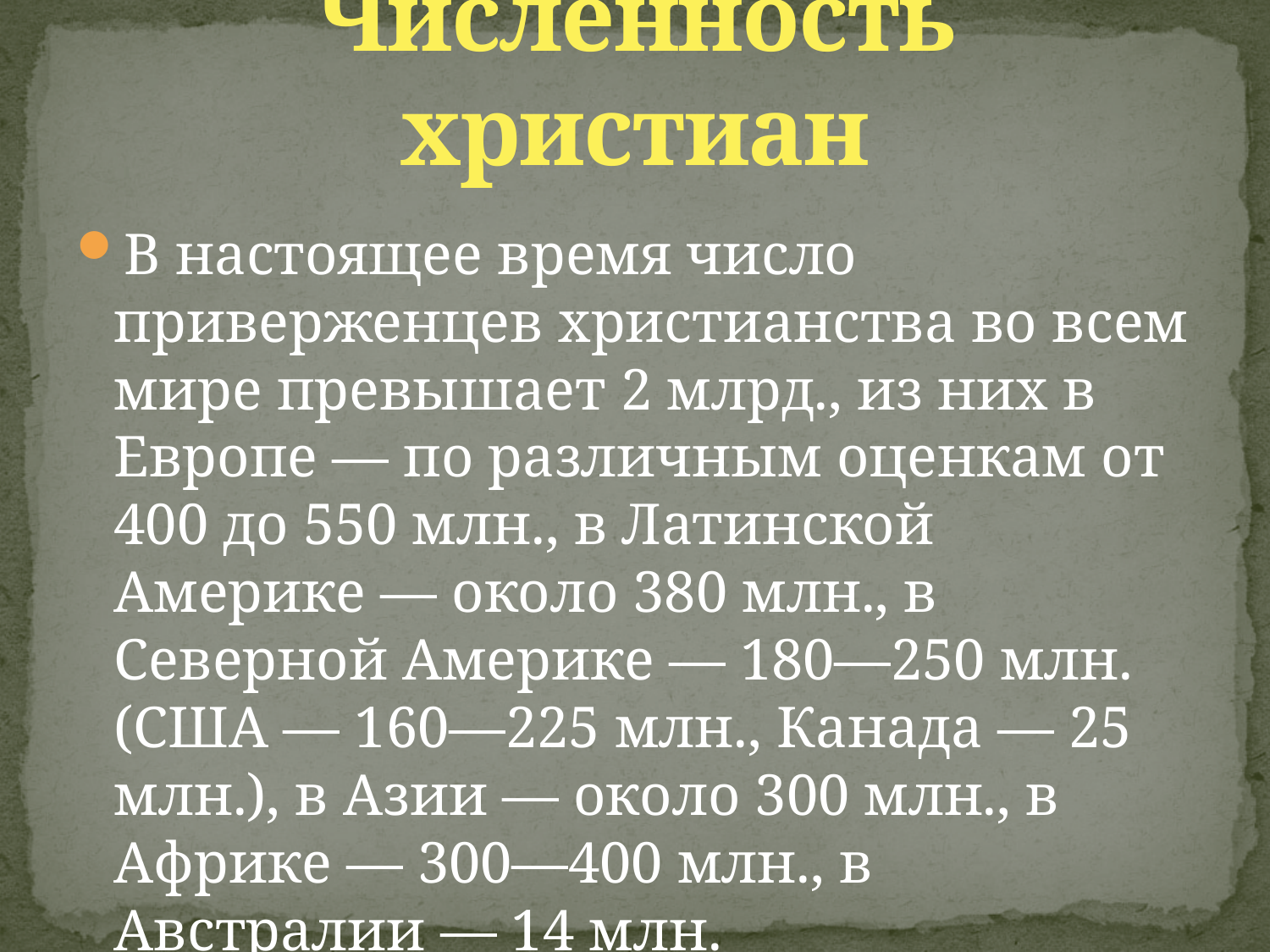

# Численность христиан
В настоящее время число приверженцев христианства во всем мире превышает 2 млрд., из них в Европе — по различным оценкам от 400 до 550 млн., в Латинской Америке — около 380 млн., в Северной Америке — 180—250 млн. (США — 160—225 млн., Канада — 25 млн.), в Азии — около 300 млн., в Африке — 300—400 млн., в Австралии — 14 млн.